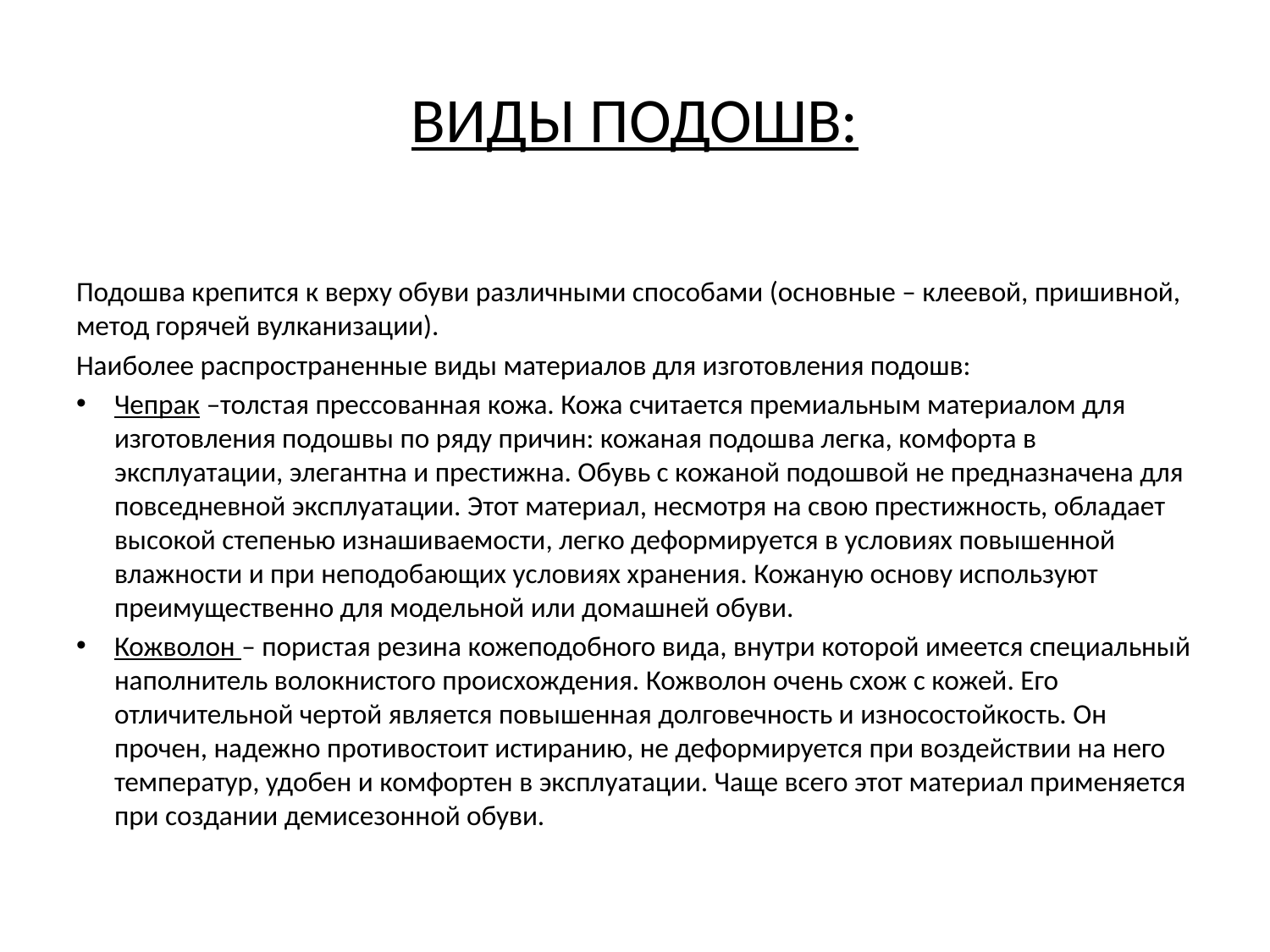

# ВИДЫ ПОДОШВ:

Подошва крепится к верху обуви различными способами (основные – клеевой, пришивной, метод горячей вулканизации).
Наиболее распространенные виды материалов для изготовления подошв:
Чепрак –толстая прессованная кожа. Кожа считается премиальным материалом для изготовления подошвы по ряду причин: кожаная подошва легка, комфорта в эксплуатации, элегантна и престижна. Обувь с кожаной подошвой не предназначена для повседневной эксплуатации. Этот материал, несмотря на свою престижность, обладает высокой степенью изнашиваемости, легко деформируется в условиях повышенной влажности и при неподобающих условиях хранения. Кожаную основу используют преимущественно для модельной или домашней обуви.
Кожволон – пористая резина кожеподобного вида, внутри которой имеется специальный наполнитель волокнистого происхождения. Кожволон очень схож с кожей. Его отличительной чертой является повышенная долговечность и износостойкость. Он прочен, надежно противостоит истиранию, не деформируется при воздействии на него температур, удобен и комфортен в эксплуатации. Чаще всего этот материал применяется при создании демисезонной обуви.